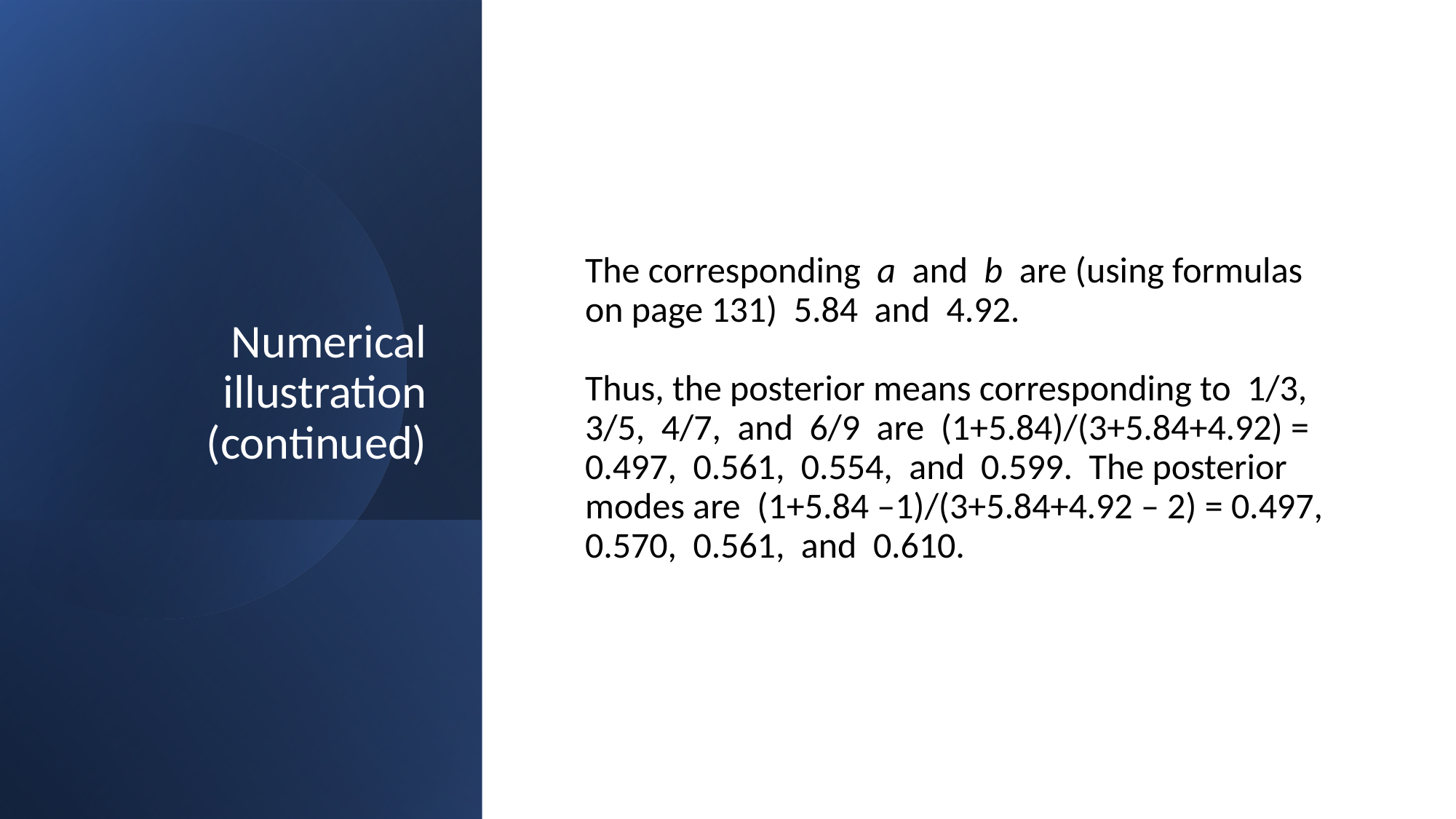

# Numerical illustration (continued)
The corresponding  a  and  b  are (using formulas on page 131)  5.84  and  4.92.

Thus, the posterior means corresponding to  1/3,  3/5,  4/7,  and  6/9  are  (1+5.84)/(3+5.84+4.92) = 0.497,  0.561,  0.554,  and  0.599.  The posterior modes are  (1+5.84 –1)/(3+5.84+4.92 – 2) = 0.497,  0.570,  0.561,  and  0.610.